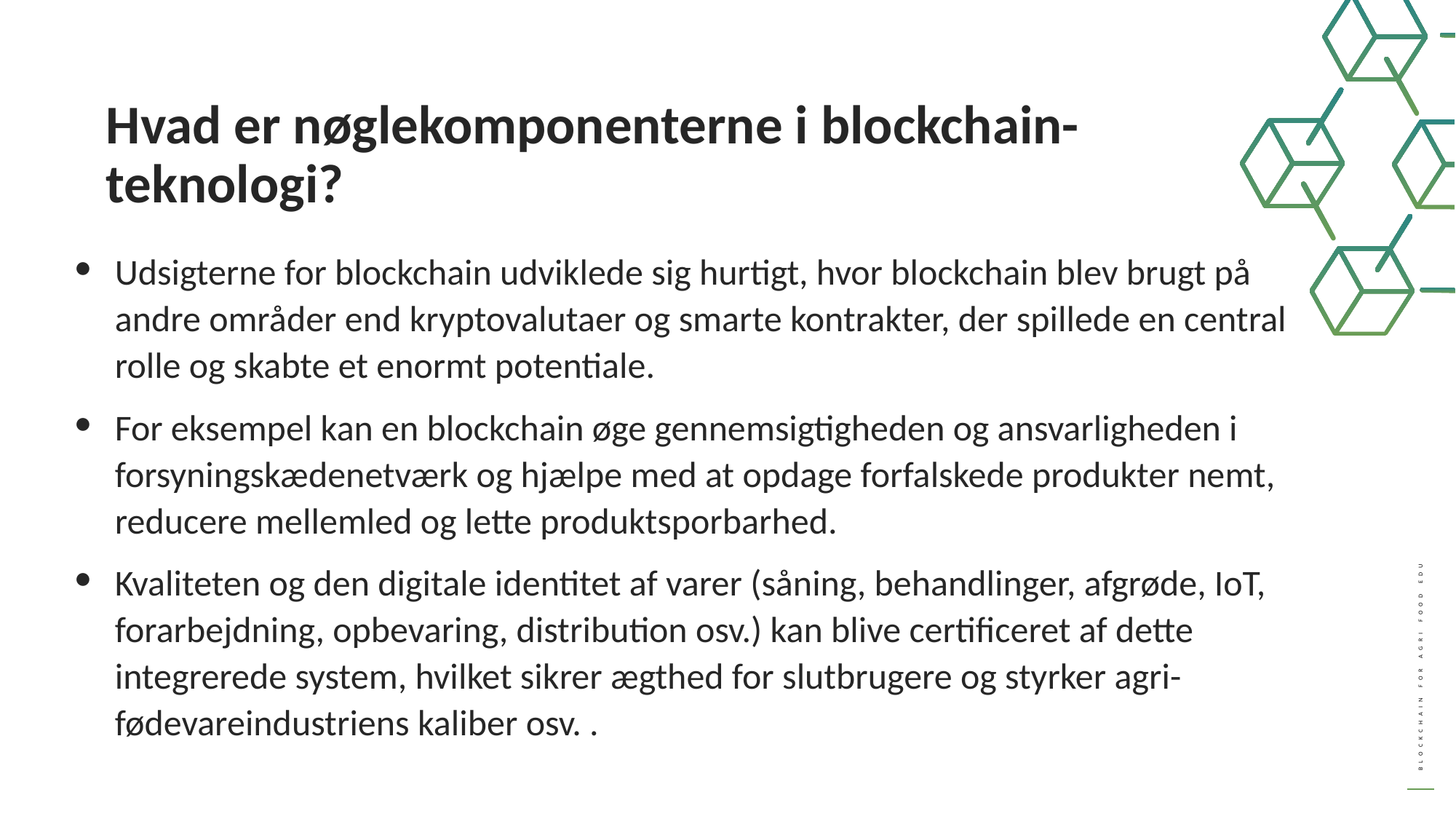

Hvad er nøglekomponenterne i blockchain-teknologi?
Udsigterne for blockchain udviklede sig hurtigt, hvor blockchain blev brugt på andre områder end kryptovalutaer og smarte kontrakter, der spillede en central rolle og skabte et enormt potentiale.
For eksempel kan en blockchain øge gennemsigtigheden og ansvarligheden i forsyningskædenetværk og hjælpe med at opdage forfalskede produkter nemt, reducere mellemled og lette produktsporbarhed.
Kvaliteten og den digitale identitet af varer (såning, behandlinger, afgrøde, IoT, forarbejdning, opbevaring, distribution osv.) kan blive certificeret af dette integrerede system, hvilket sikrer ægthed for slutbrugere og styrker agri-fødevareindustriens kaliber osv. .